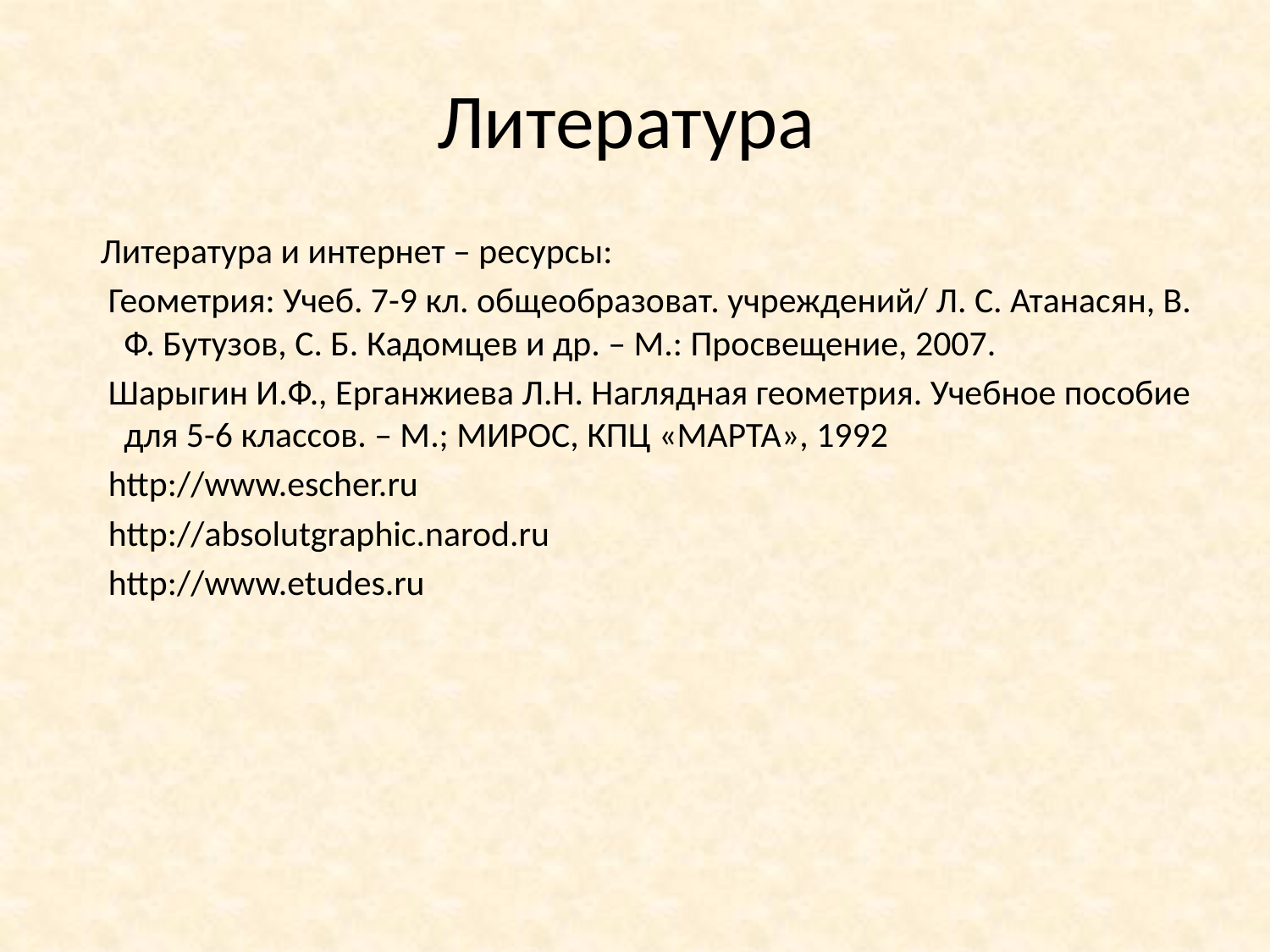

# Литература
   Литература и интернет – ресурсы:
    Геометрия: Учеб. 7-9 кл. общеобразоват. учреждений/ Л. С. Атанасян, В. Ф. Бутузов, С. Б. Кадомцев и др. – М.: Просвещение, 2007.
    Шарыгин И.Ф., Ерганжиева Л.Н. Наглядная геометрия. Учебное пособие для 5-6 классов. – М.; МИРОС, КПЦ «МАРТА», 1992
    http://www.escher.ru
    http://absolutgraphic.narod.ru
    http://www.etudes.ru